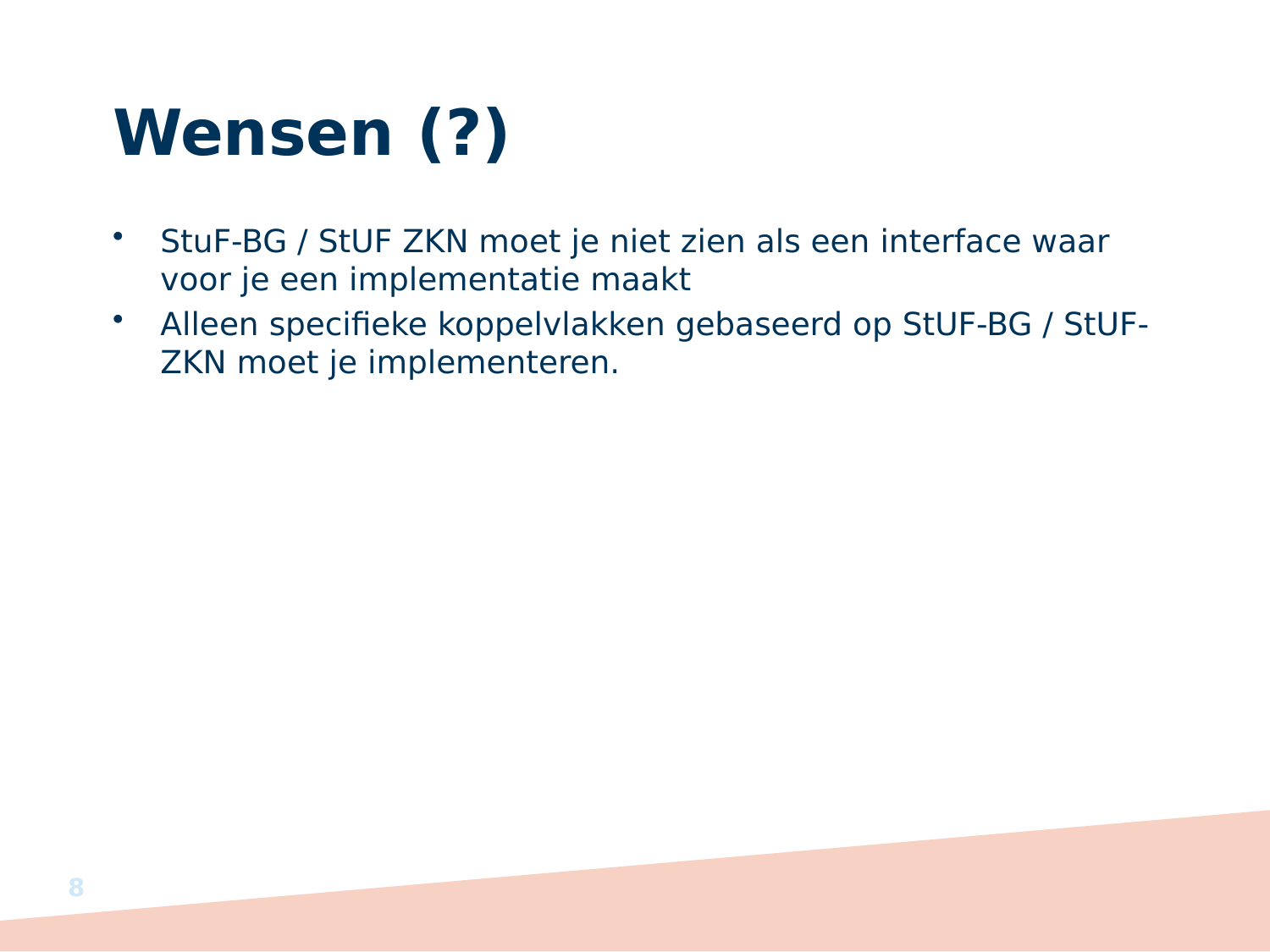

# Wensen (?)
StuF-BG / StUF ZKN moet je niet zien als een interface waar voor je een implementatie maakt
Alleen specifieke koppelvlakken gebaseerd op StUF-BG / StUF-ZKN moet je implementeren.

8